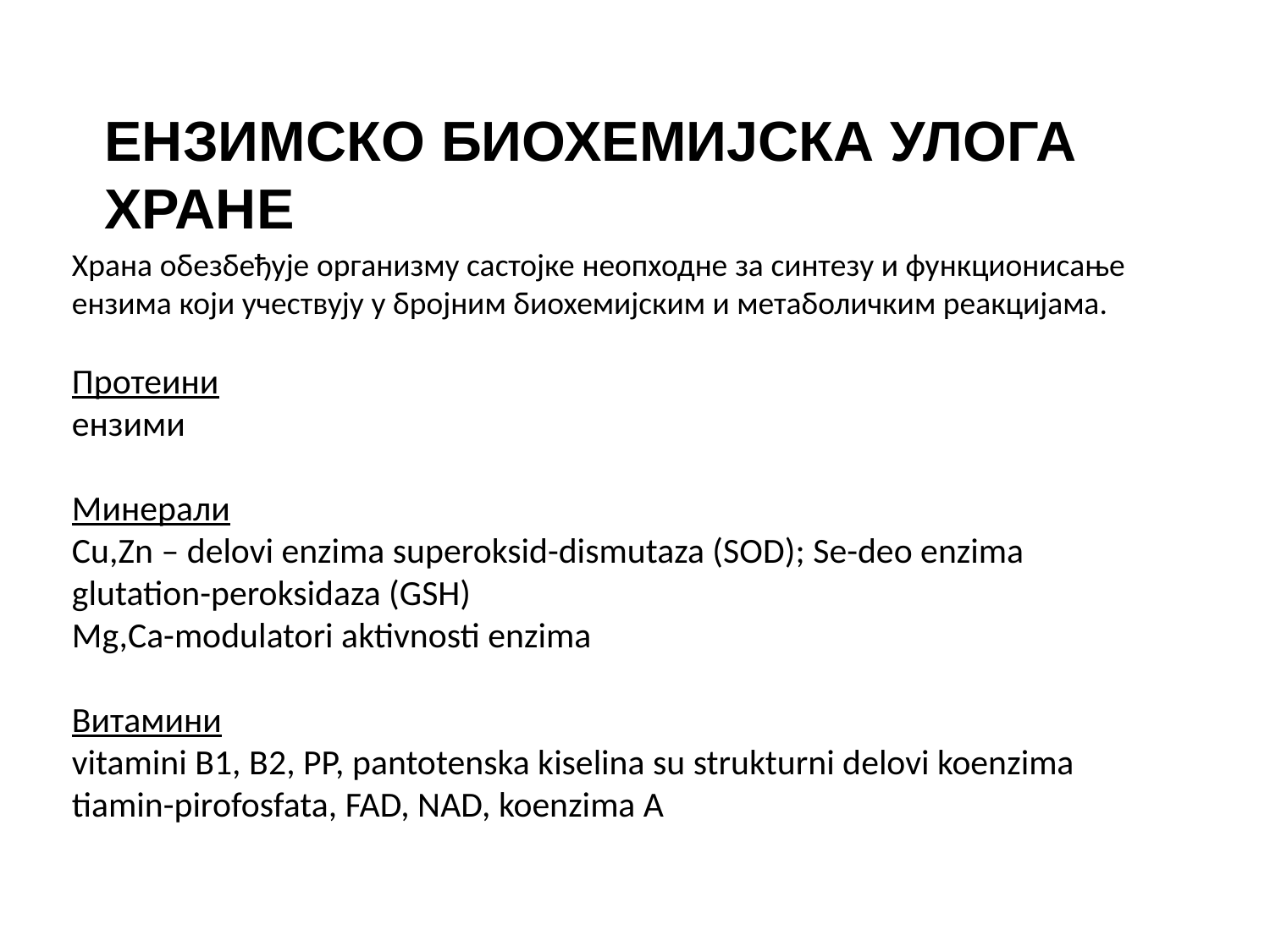

ЕНЗИМСКО БИОХЕМИЈСКА УЛОГА ХРАНЕ
Храна обезбеђује организму састојке неопходне за синтезу и функционисање ензима који учествују у бројним биохемијским и метаболичким реакцијама.

Протеини
ензими

Минерали
Cu,Zn – delovi enzima superoksid-dismutaza (SOD); Se-deo enzima glutation-peroksidaza (GSH)
Mg,Ca-modulatori aktivnosti enzima

Витамини
vitamini B1, B2, PP, pantotenska kiselina su strukturni delovi koenzima  tiamin-pirofosfata, FAD, NAD, koenzima A